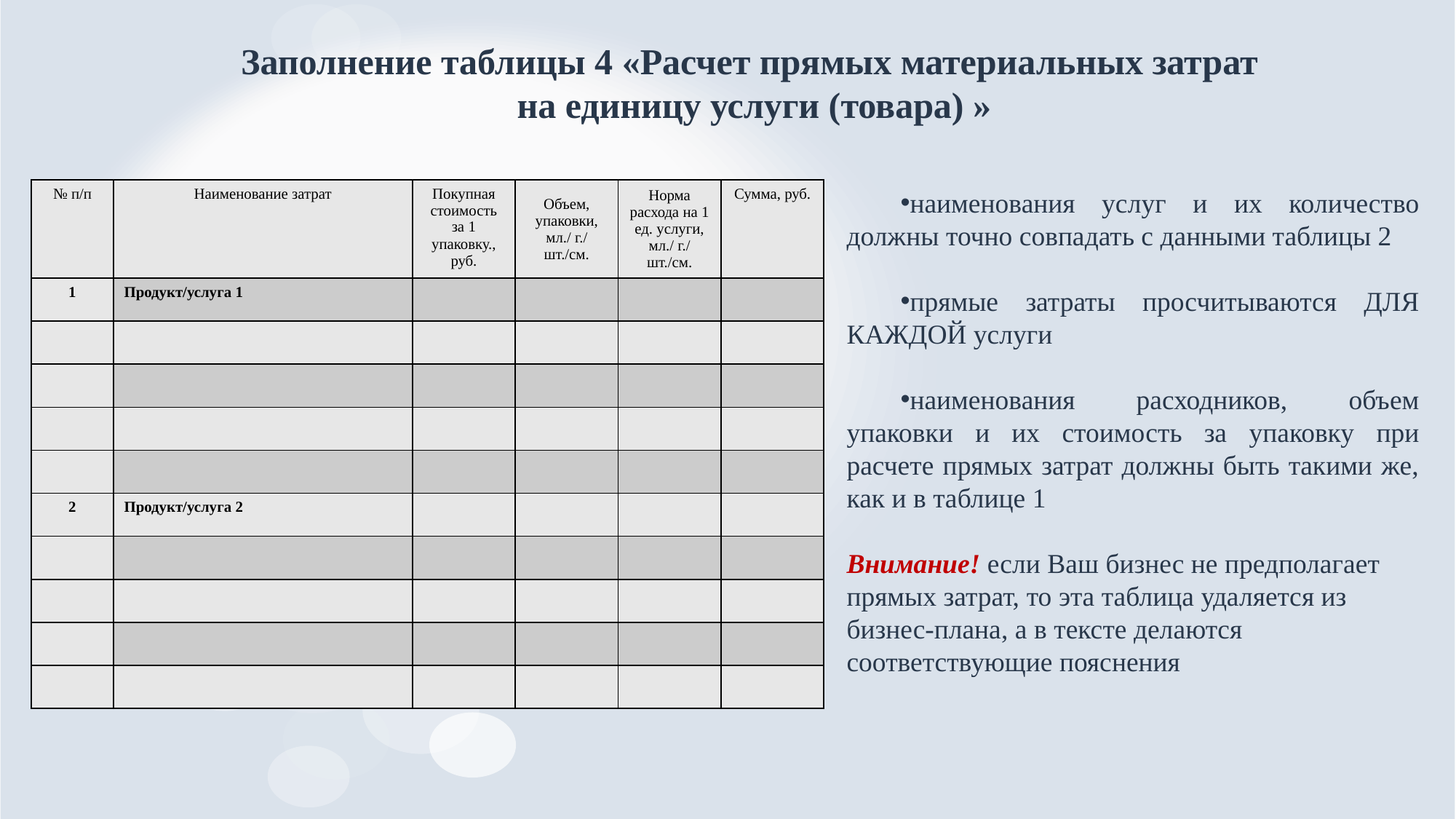

# Заполнение таблицы 4 «Расчет прямых материальных затрат на единицу услуги (товара) »
| № п/п | Наименование затрат | Покупная стоимость за 1 упаковку., руб. | Объем, упаковки, мл./ г./ шт./см. | Норма расхода на 1 ед. услуги, мл./ г./ шт./см. | Сумма, руб. |
| --- | --- | --- | --- | --- | --- |
| 1 | Продукт/услуга 1 |  |  |  |  |
|  |  |  |  |  |  |
|  |  |  |  |  |  |
|  |  |  |  |  |  |
|  |  |  |  |  |  |
| 2 | Продукт/услуга 2 |  |  |  |  |
|  |  |  |  |  |  |
|  |  |  |  |  |  |
|  |  |  |  |  |  |
|  |  |  |  |  |  |
наименования услуг и их количество должны точно совпадать с данными таблицы 2

прямые затраты просчитываются ДЛЯ КАЖДОЙ услуги

наименования расходников, объем упаковки и их стоимость за упаковку при расчете прямых затрат должны быть такими же, как и в таблице 1

Внимание! если Ваш бизнес не предполагает прямых затрат, то эта таблица удаляется из бизнес-плана, а в тексте делаются соответствующие пояснения